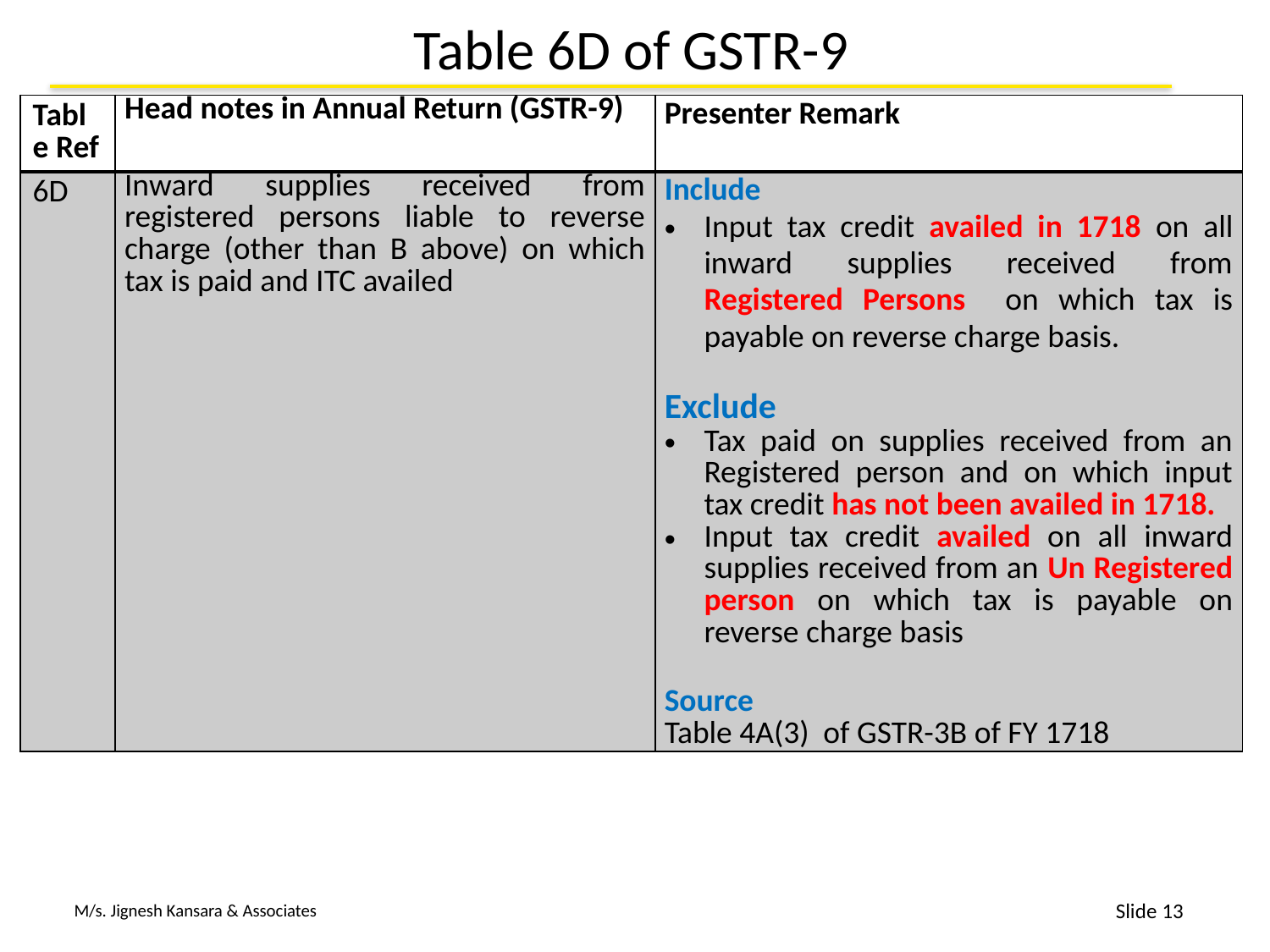

# Table 6D of GSTR-9
| Table Ref | Head notes in Annual Return (GSTR-9) | Presenter Remark |
| --- | --- | --- |
| 6D | Inward supplies received from registered persons liable to reverse charge (other than B above) on which tax is paid and ITC availed | Include Input tax credit availed in 1718 on all inward supplies received from Registered Persons on which tax is payable on reverse charge basis. Exclude Tax paid on supplies received from an Registered person and on which input tax credit has not been availed in 1718. Input tax credit availed on all inward supplies received from an Un Registered person on which tax is payable on reverse charge basis Source Table 4A(3) of GSTR-3B of FY 1718 |

13